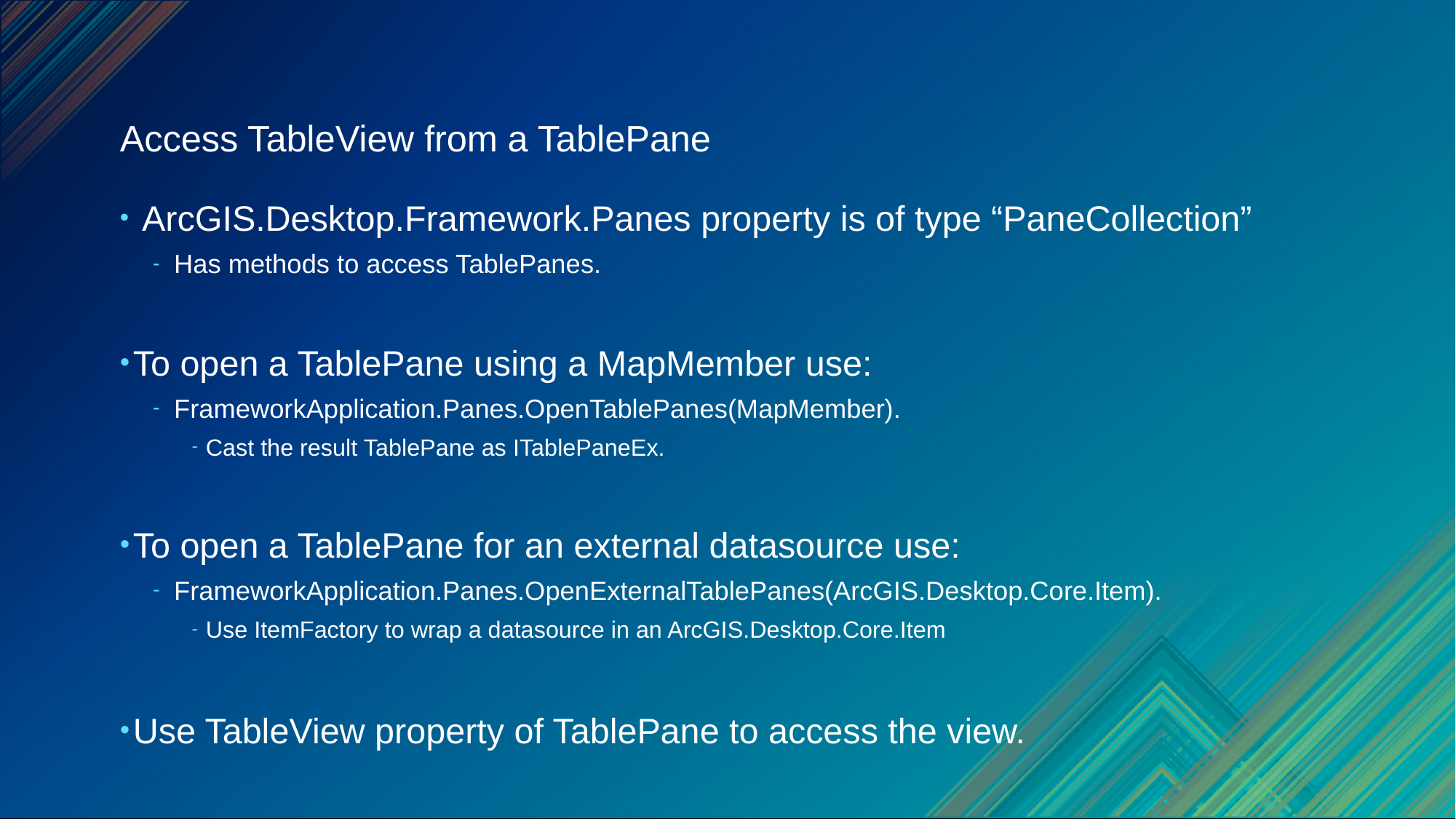

# Access TableView from a TablePane

 ArcGIS.Desktop.Framework.Panes property is of type “PaneCollection”
 Has methods to access TablePanes.

To open a TablePane using a MapMember use:
 FrameworkApplication.Panes.OpenTablePanes(MapMember).
Cast the result TablePane as ITablePaneEx.

To open a TablePane for an external datasource use:
 FrameworkApplication.Panes.OpenExternalTablePanes(ArcGIS.Desktop.Core.Item).
Use ItemFactory to wrap a datasource in an ArcGIS.Desktop.Core.Item

Use TableView property of TablePane to access the view.